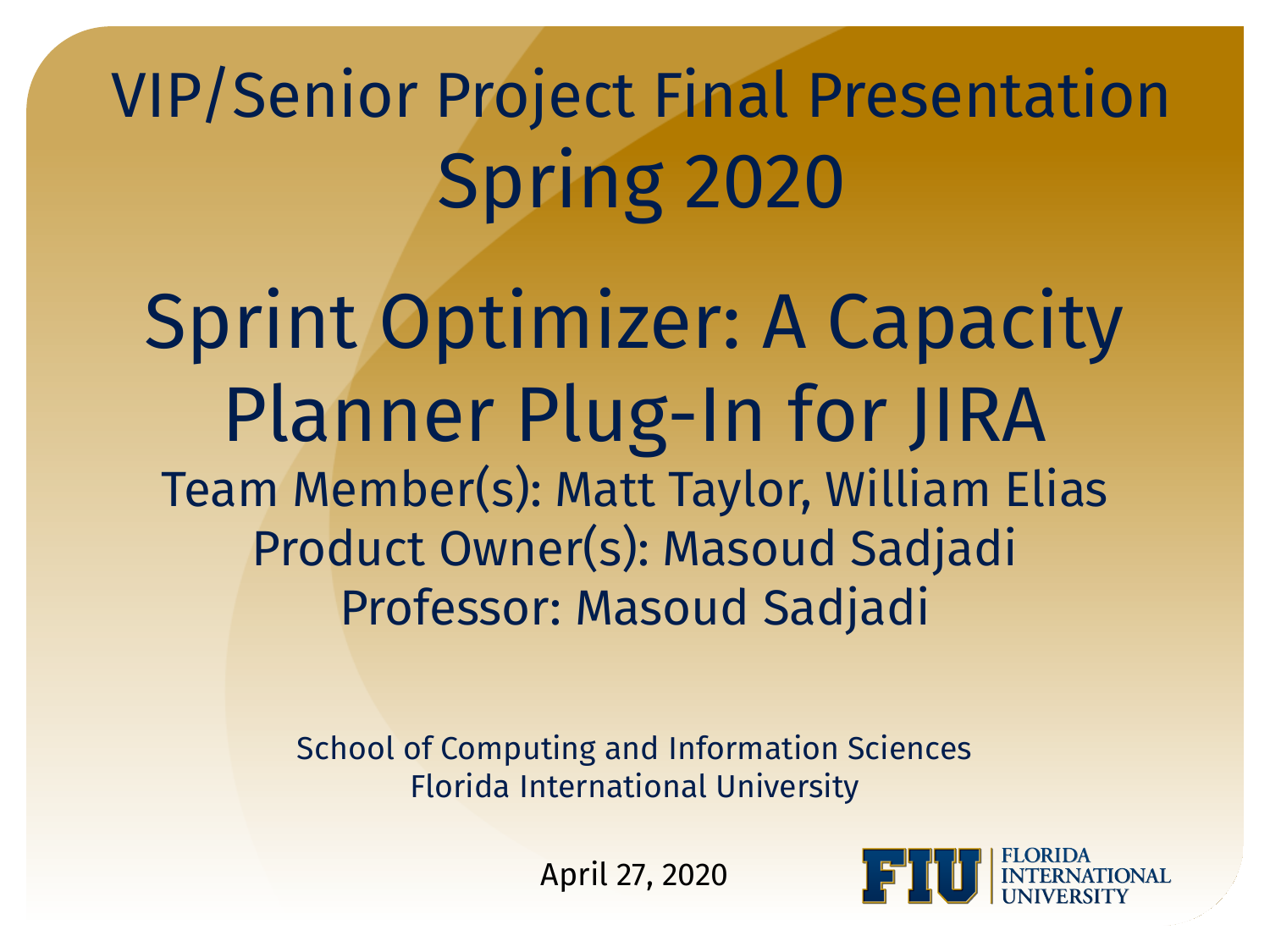

VIP/Senior Project Final Presentation
Spring 2020

# Sprint Optimizer: A Capacity Planner Plug-In for JIRA Team Member(s): Matt Taylor, William Elias Product Owner(s): Masoud Sadjadi Professor: Masoud Sadjadi School of Computing and Information Sciences Florida International University
April 27, 2020